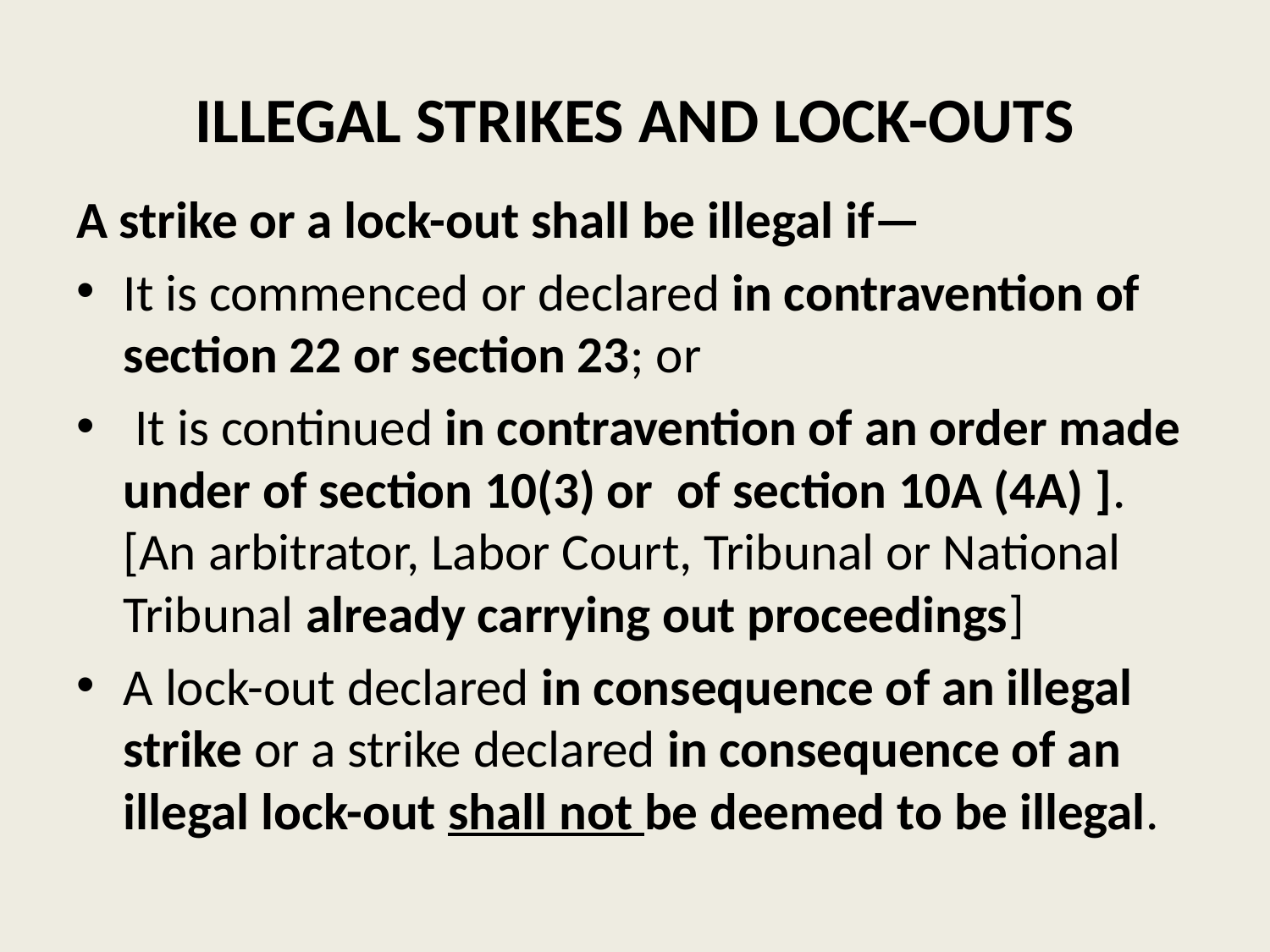

# ILLEGAL STRIKES AND LOCK-OUTS
A strike or a lock-out shall be illegal if—
It is commenced or declared in contravention of section 22 or section 23; or
 It is continued in contravention of an order made under of section 10(3) or  of section 10A (4A) ]. [An arbitrator, Labor Court, Tribunal or National Tribunal already carrying out proceedings]
A lock-out declared in consequence of an illegal strike or a strike declared in consequence of an illegal lock-out shall not be deemed to be illegal.